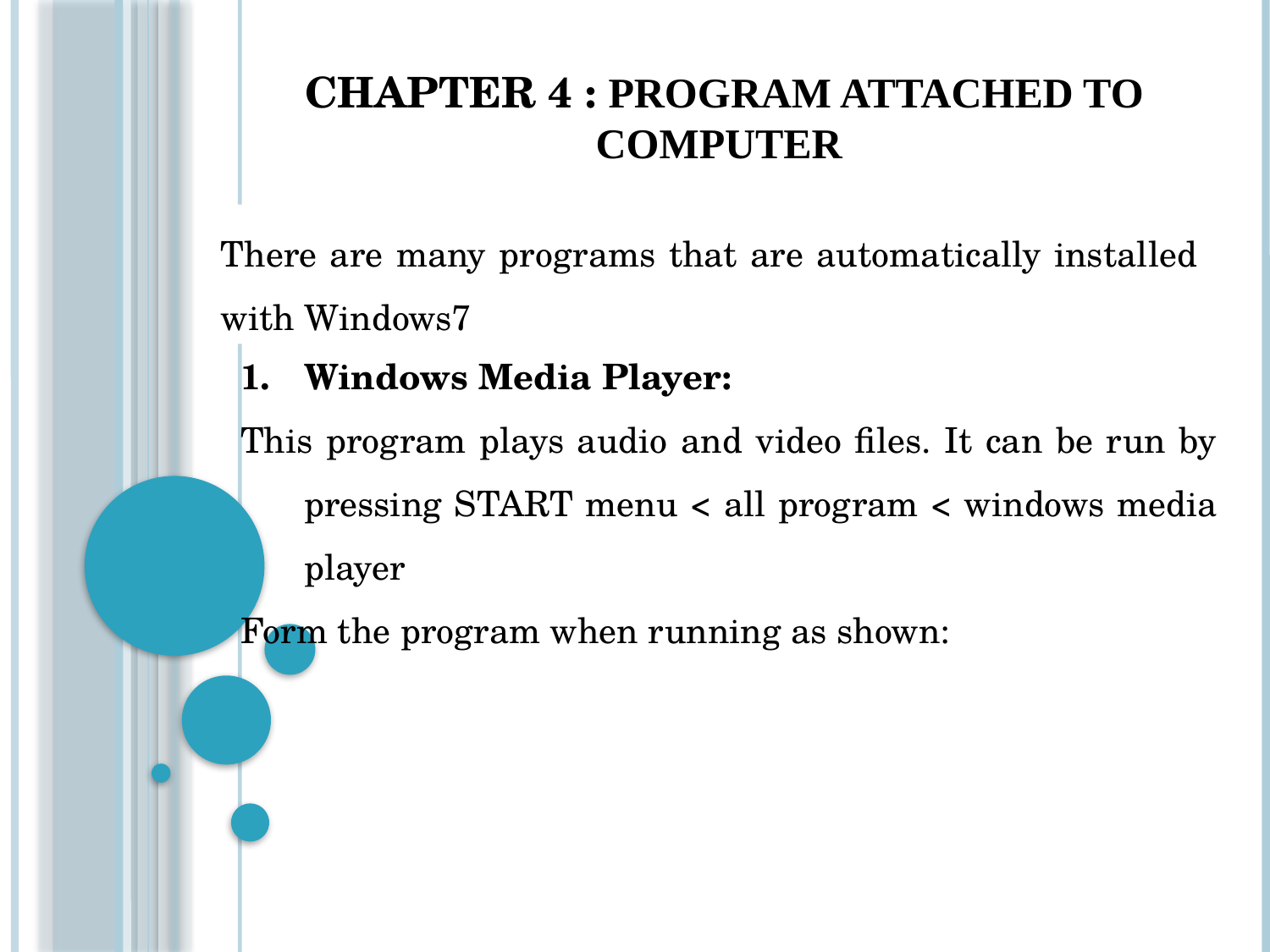

Chapter 4 : Program Attached to computer

There are many programs that are automatically installed with Windows7
Windows Media Player:
This program plays audio and video files. It can be run by pressing START menu < all program < windows media player
Form the program when running as shown: